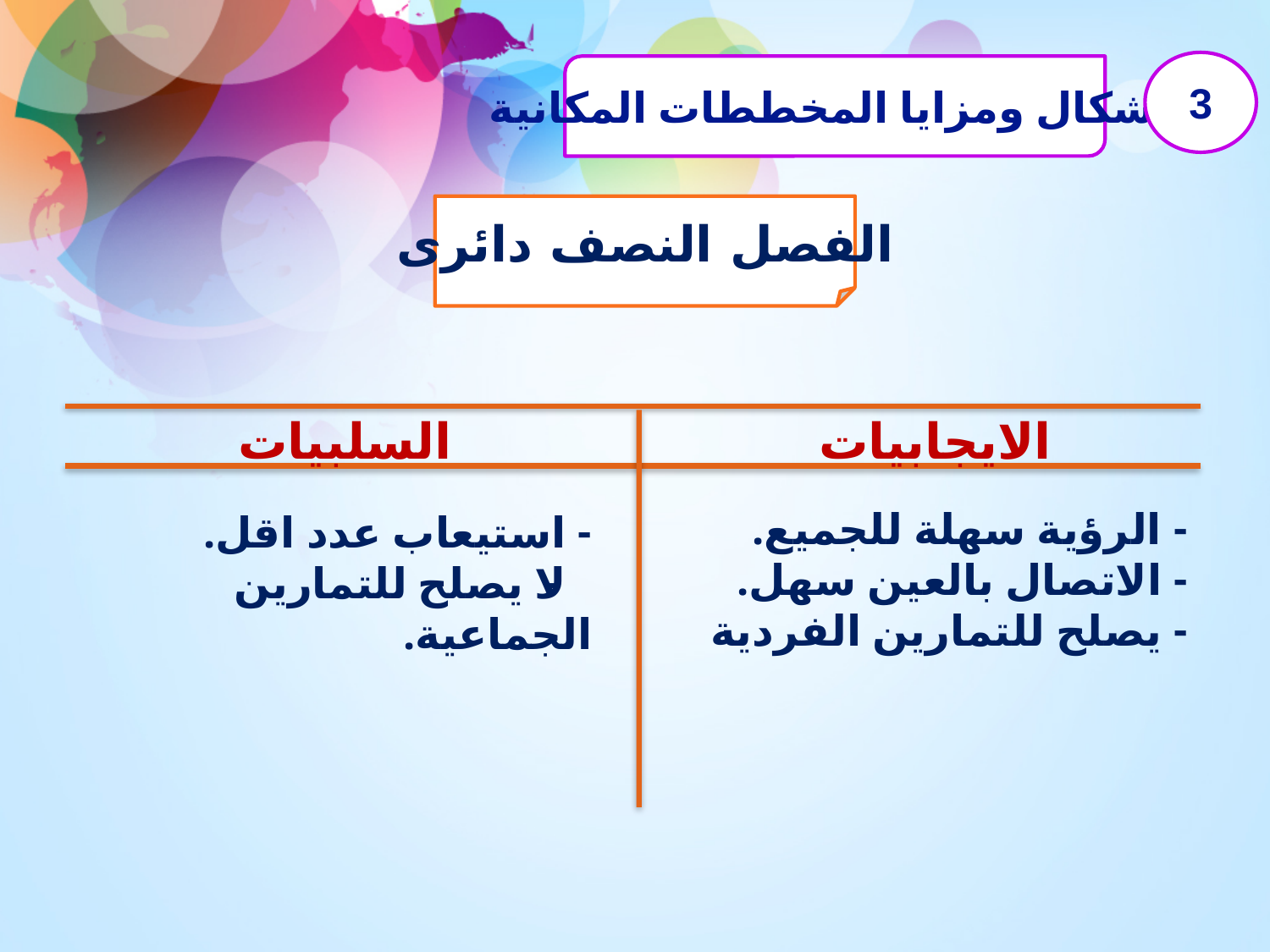

3
اشكال ومزايا المخططات المكانية
الفصل النصف دائرى
السلبيات
الايجابيات
- الرؤية سهلة للجميع.
- الاتصال بالعين سهل.
- يصلح للتمارين الفردية
- استيعاب عدد اقل.
- لا يصلح للتمارين الجماعية.